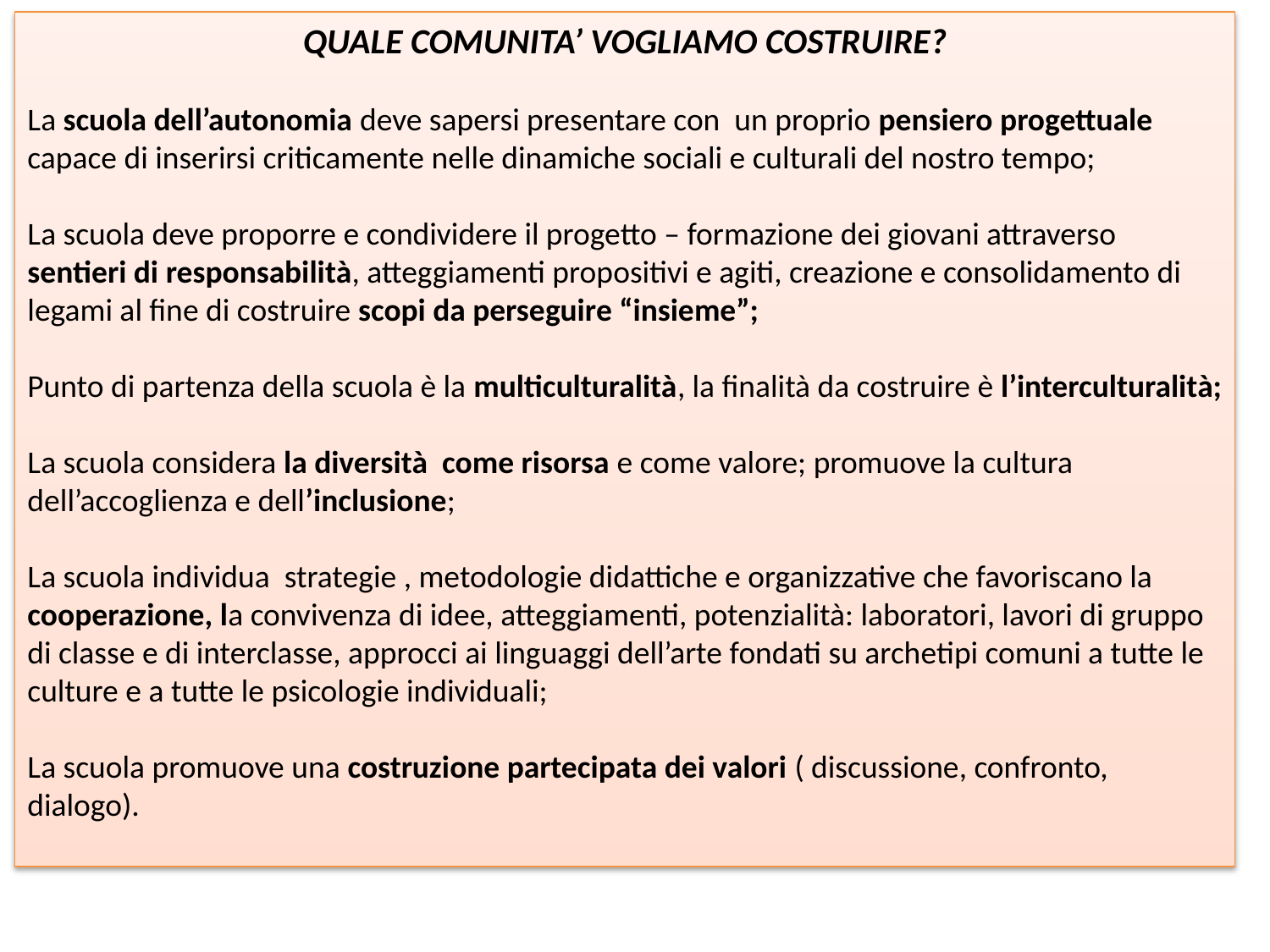

QUALE COMUNITA’ VOGLIAMO COSTRUIRE?

La scuola dell’autonomia deve sapersi presentare con  un proprio pensiero progettuale capace di inserirsi criticamente nelle dinamiche sociali e culturali del nostro tempo;

La scuola deve proporre e condividere il progetto – formazione dei giovani attraverso sentieri di responsabilità, atteggiamenti propositivi e agiti, creazione e consolidamento di legami al fine di costruire scopi da perseguire “insieme”;

Punto di partenza della scuola è la multiculturalità, la finalità da costruire è l’interculturalità;

La scuola considera la diversità  come risorsa e come valore; promuove la cultura dell’accoglienza e dell’inclusione;

La scuola individua  strategie , metodologie didattiche e organizzative che favoriscano la cooperazione, la convivenza di idee, atteggiamenti, potenzialità: laboratori, lavori di gruppo di classe e di interclasse, approcci ai linguaggi dell’arte fondati su archetipi comuni a tutte le culture e a tutte le psicologie individuali;

La scuola promuove una costruzione partecipata dei valori ( discussione, confronto, dialogo).